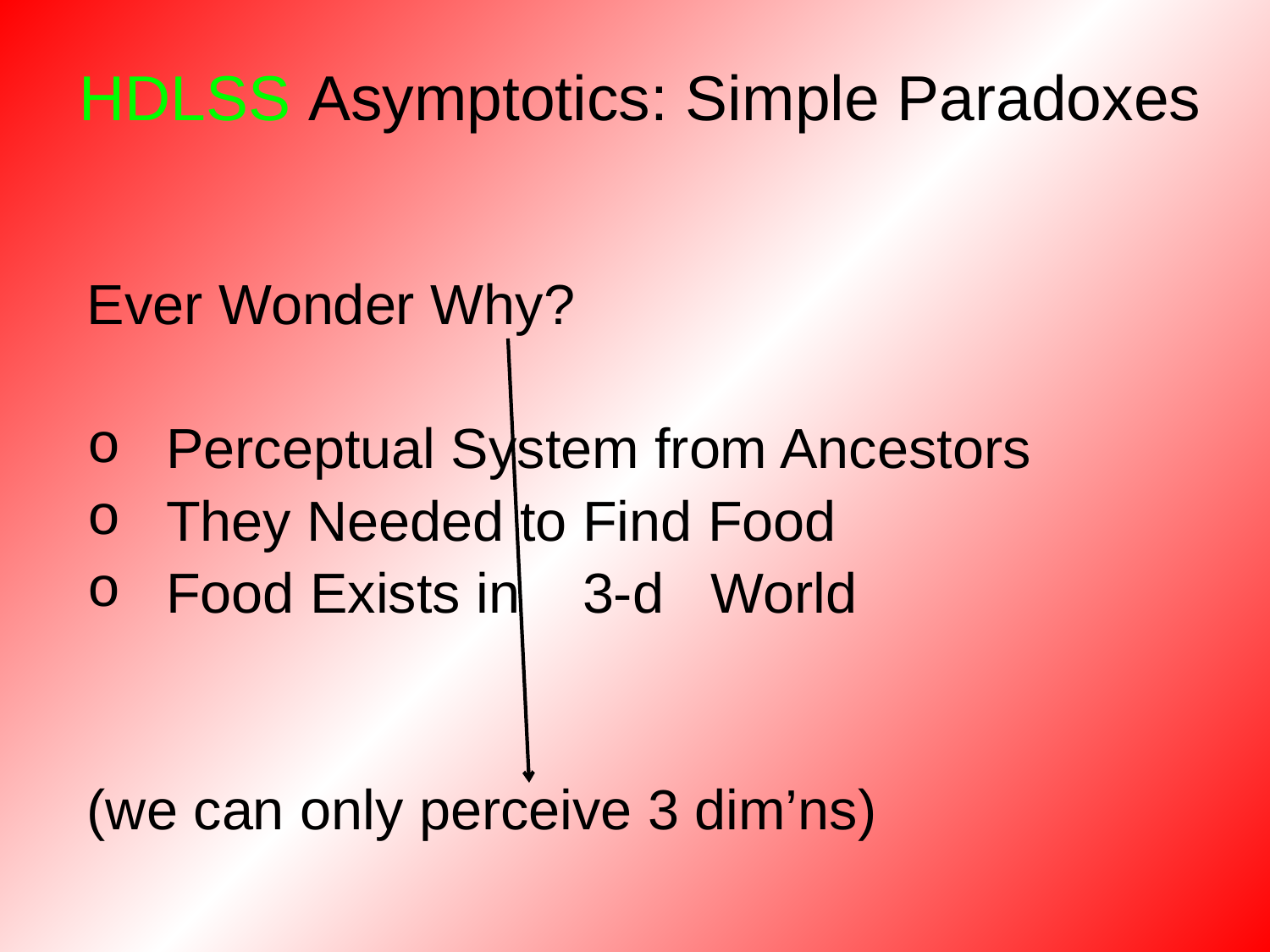

HDLSS Asymptotics: Simple Paradoxes

Ever Wonder Why?

  Perceptual System from Ancestors
  They Needed to Find Food
  Food Exists in    3-d   World

(we can only perceive 3 dim’ns)